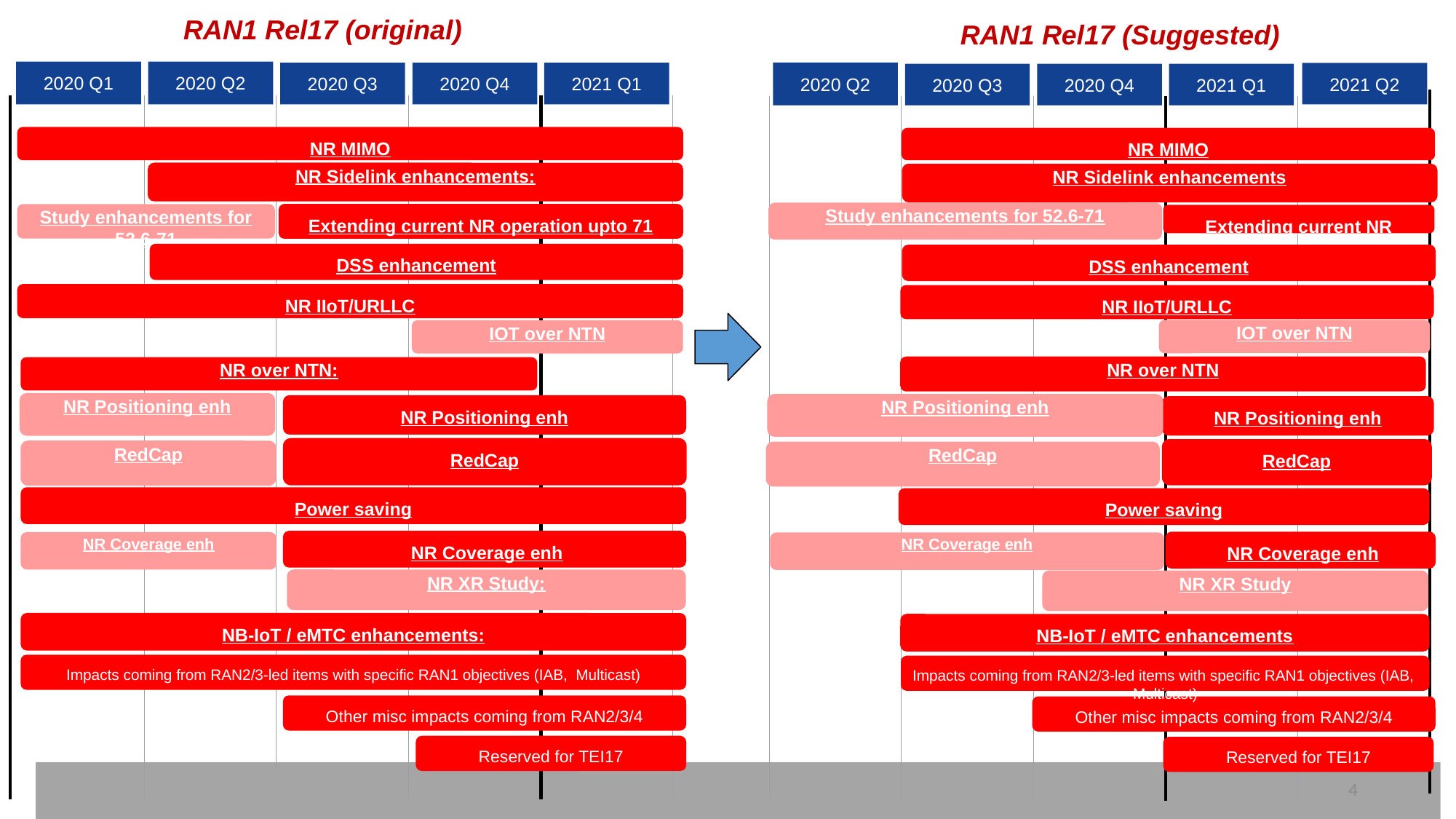

RAN1 Rel17 (original)
RAN1 Rel17 (Suggested)
2020 Q2
2020 Q1
2020 Q2
2020 Q3
2020 Q4
2021 Q1
2021 Q2
2020 Q3
2020 Q4
2021 Q1
NR MIMO
NR MIMO
NR Sidelink enhancements:
NR Sidelink enhancements
Study enhancements for 52.6-71
Extending current NR operation upto 71 GHz

Study enhancements for 52.6-71
Extending current NR operation upto 71 GHz

DSS enhancement
DSS enhancement
NR IIoT/URLLC
NR IIoT/URLLC

IOT over NTN
IOT over NTN
NR over NTN
NR over NTN:
NR Positioning enh
NR Positioning enh
NR Positioning enh
NR Positioning enh
RedCap
RedCap
RedCap
RedCap
Power saving
Power saving
 NR Coverage enh
 NR Coverage enh
NR Coverage enh
NR Coverage enh
NR XR Study:
NR XR Study
NB-IoT / eMTC enhancements:
NB-IoT / eMTC enhancements
Impacts coming from RAN2/3-led items with specific RAN1 objectives (IAB,  Multicast)
Impacts coming from RAN2/3-led items with specific RAN1 objectives (IAB,  Multicast)
Other misc impacts coming from RAN2/3/4
Other misc impacts coming from RAN2/3/4
Reserved for TEI17
Reserved for TEI17
4